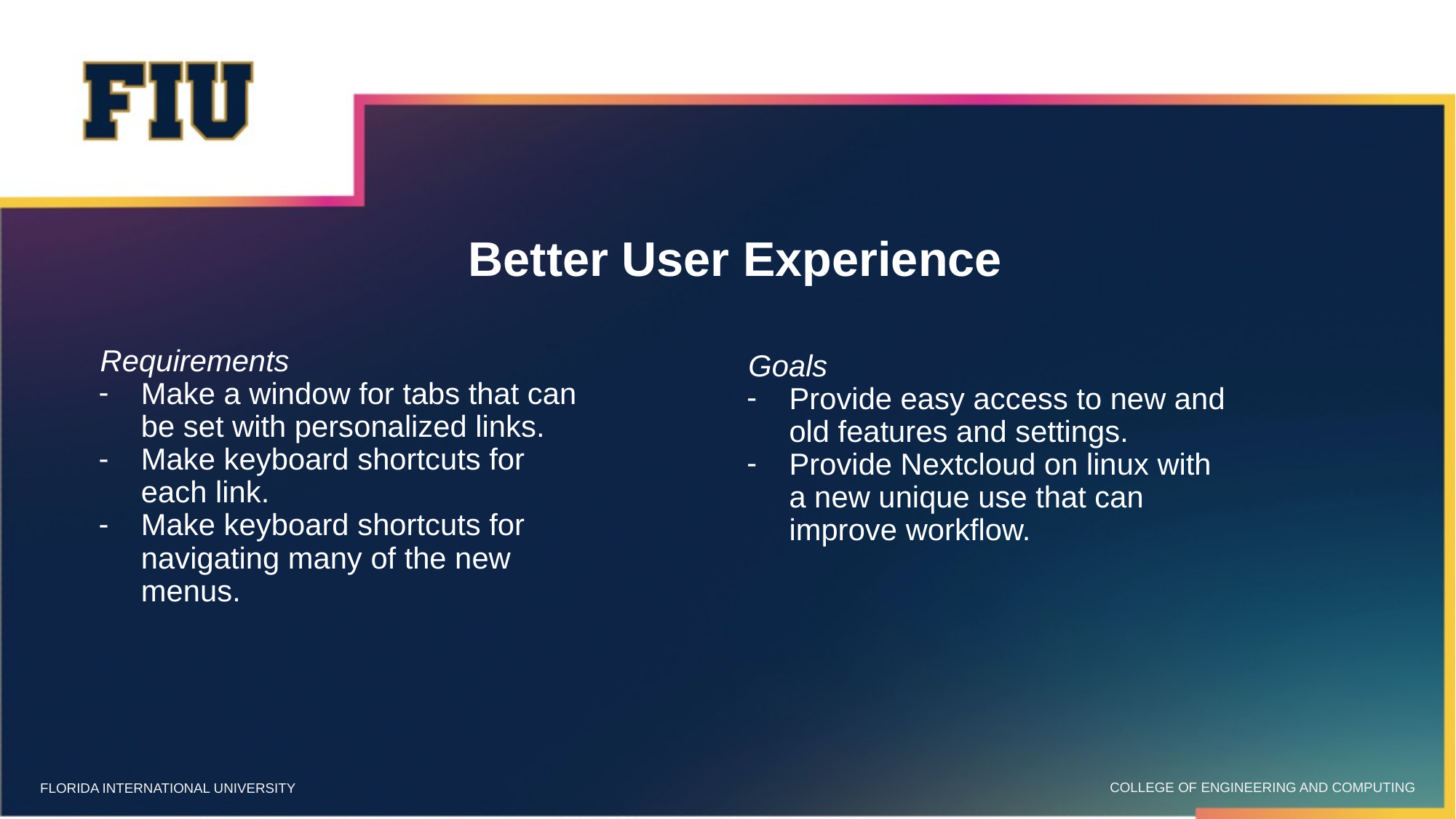

# Better User Experience
Goals
Provide easy access to new and old features and settings.
Provide Nextcloud on linux with a new unique use that can improve workflow.
Requirements
Make a window for tabs that can be set with personalized links.
Make keyboard shortcuts for each link.
Make keyboard shortcuts for navigating many of the new menus.